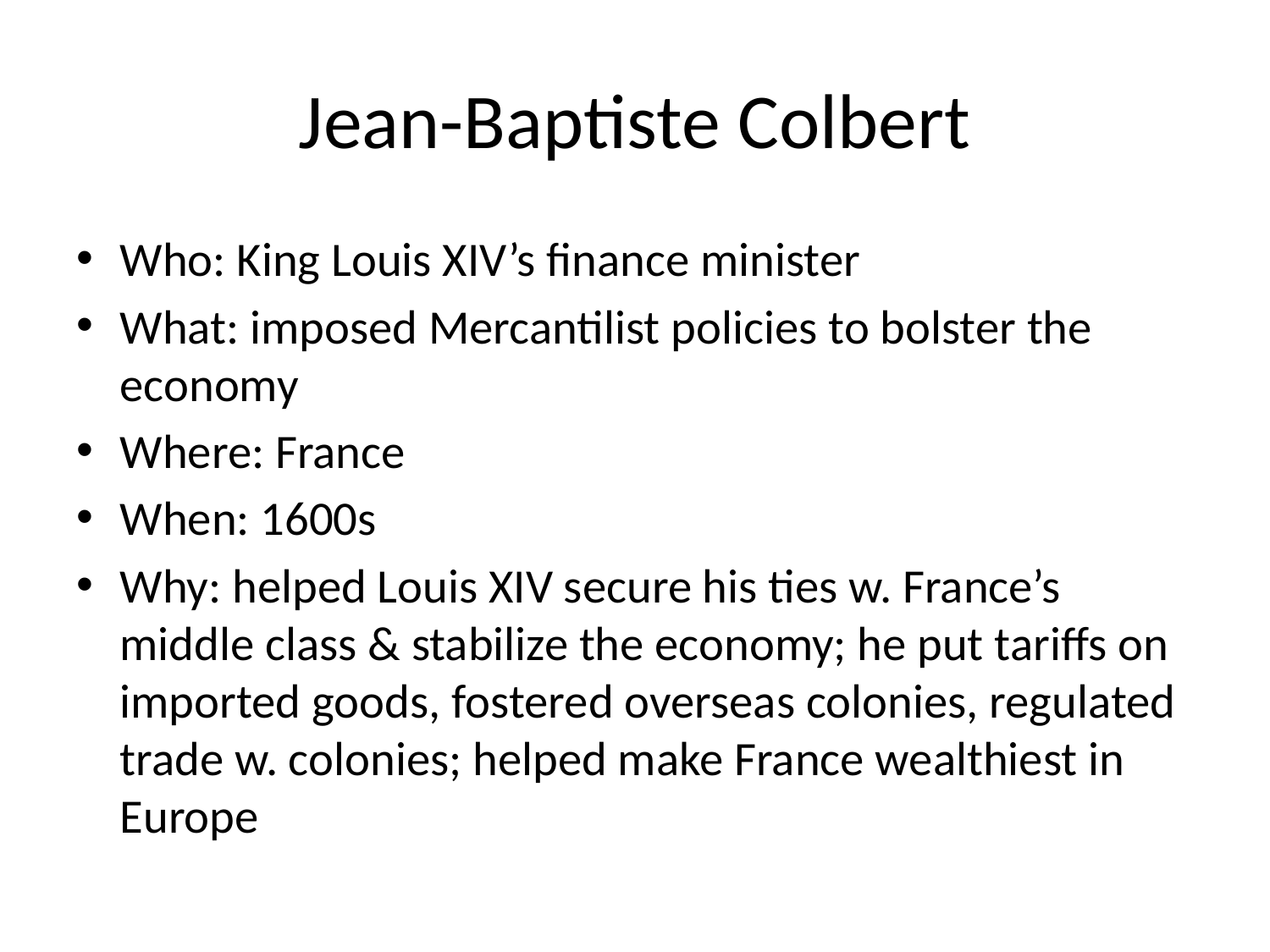

# Jean-Baptiste Colbert
Who: King Louis XIV’s finance minister
What: imposed Mercantilist policies to bolster the economy
Where: France
When: 1600s
Why: helped Louis XIV secure his ties w. France’s middle class & stabilize the economy; he put tariffs on imported goods, fostered overseas colonies, regulated trade w. colonies; helped make France wealthiest in Europe